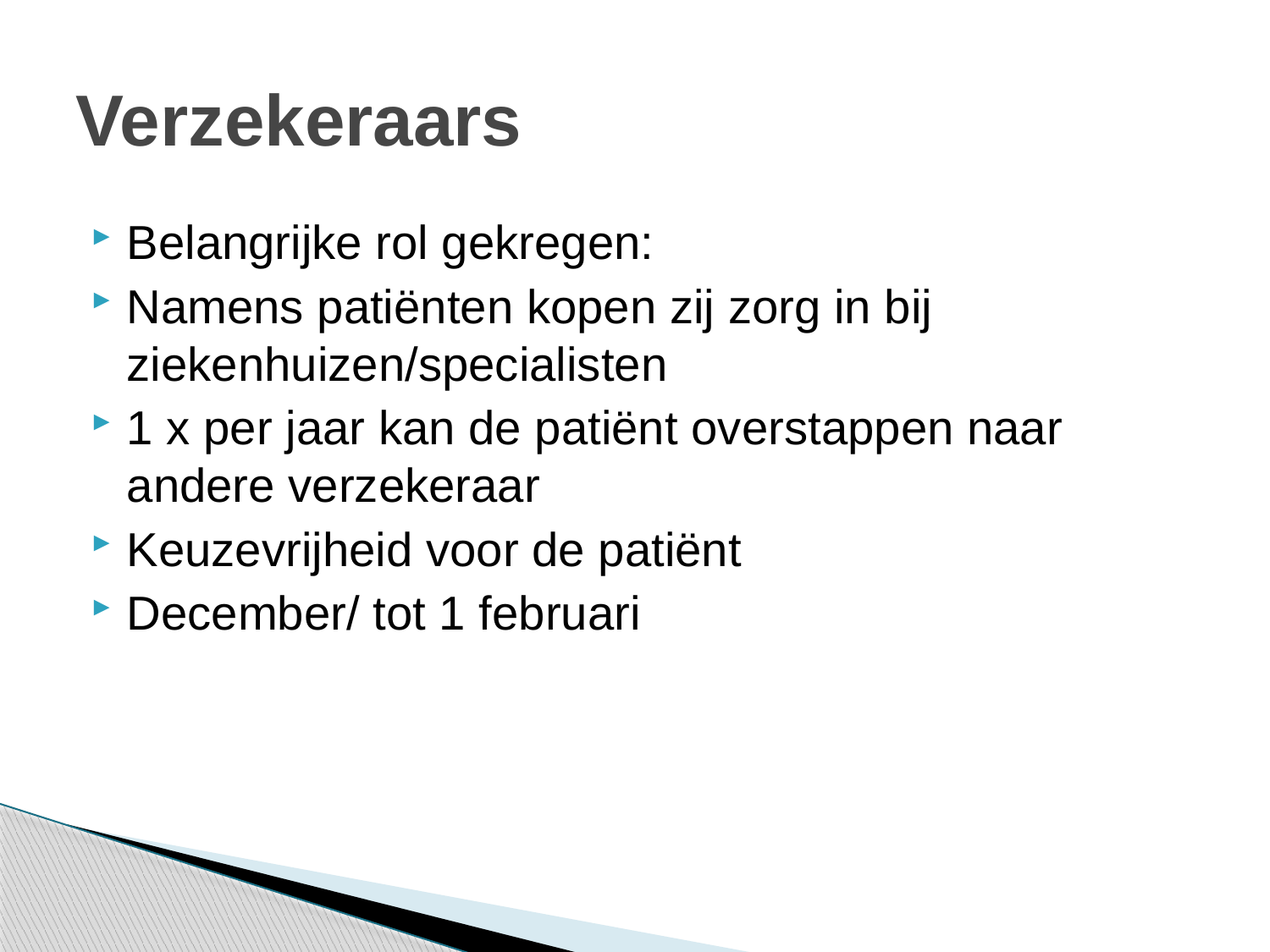

# Verzekeraars
Belangrijke rol gekregen:
Namens patiënten kopen zij zorg in bij ziekenhuizen/specialisten
1 x per jaar kan de patiënt overstappen naar andere verzekeraar
Keuzevrijheid voor de patiënt
December/ tot 1 februari